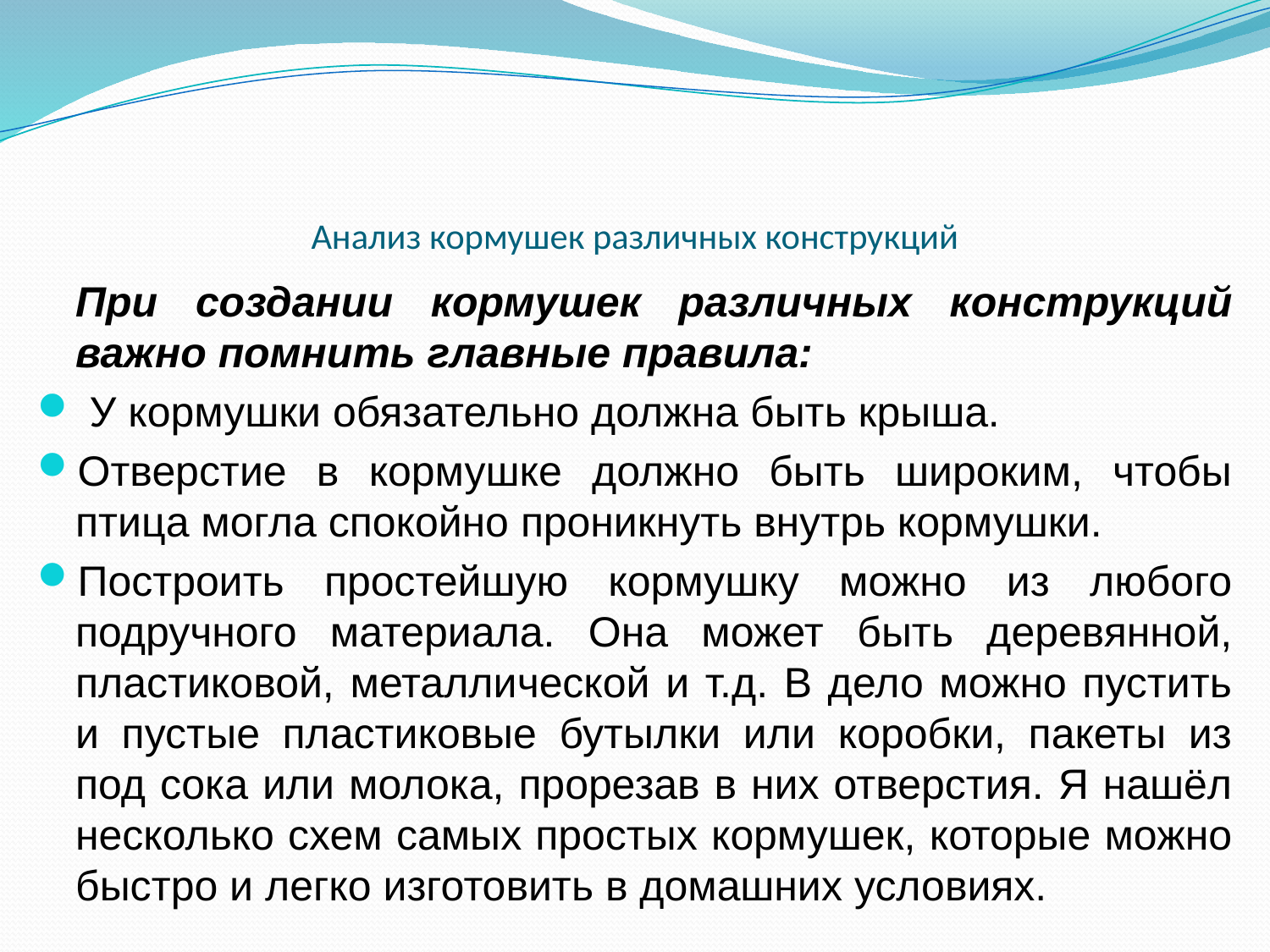

# Анализ кормушек различных конструкций
	При создании кормушек различных конструкций важно помнить главные правила:
 У кормушки обязательно должна быть крыша.
Отверстие в кормушке должно быть широким, чтобы птица могла спокойно проникнуть внутрь кормушки.
Построить простейшую кормушку можно из любого подручного материала. Она может быть деревянной, пластиковой, металлической и т.д. В дело можно пустить и пустые пластиковые бутылки или коробки, пакеты из под сока или молока, прорезав в них отверстия. Я нашёл несколько схем самых простых кормушек, которые можно быстро и легко изготовить в домашних условиях.